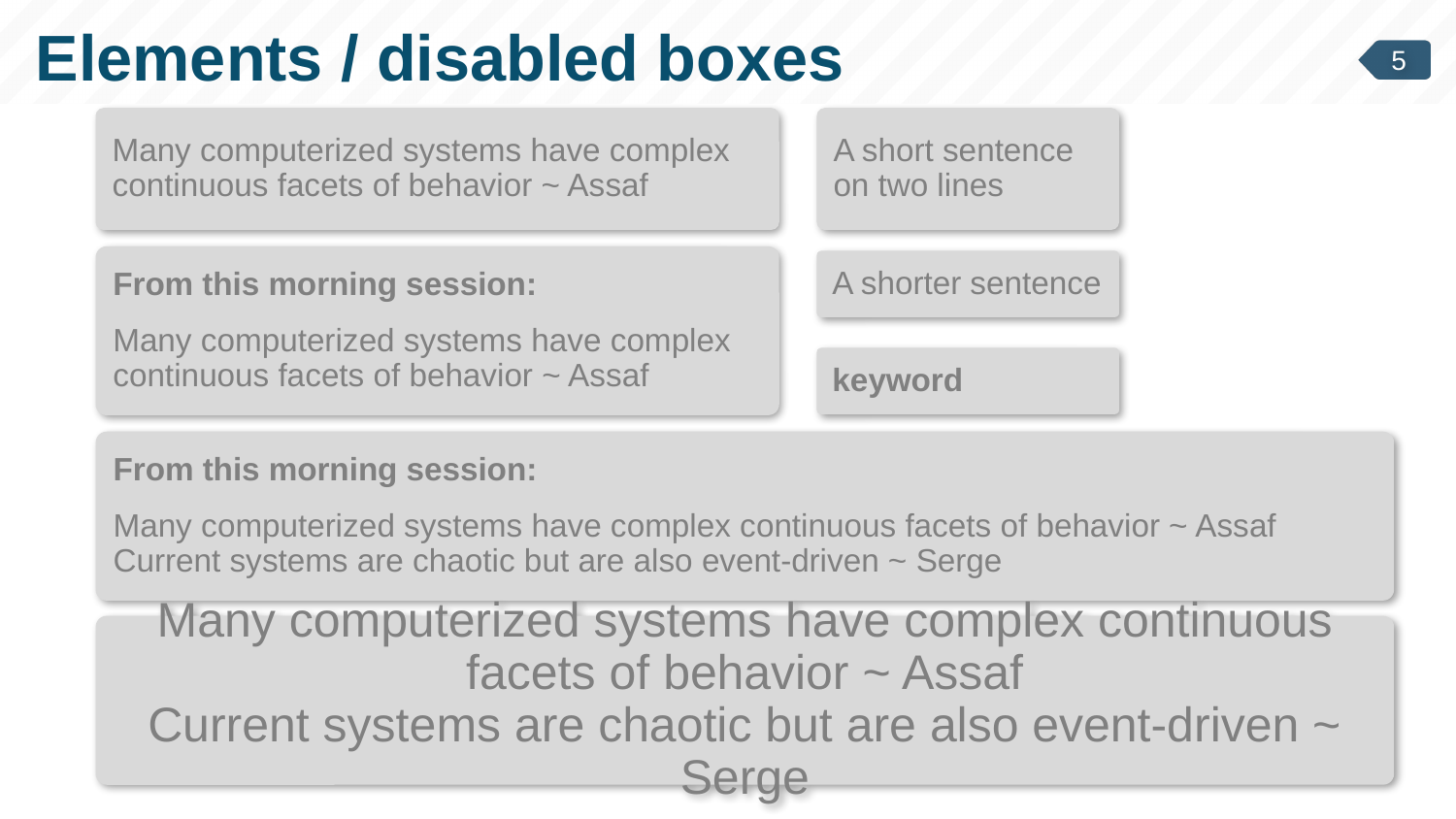

# Elements / disabled boxes
Many computerized systems have complex continuous facets of behavior ~ Assaf
A short sentence on two lines
From this morning session:
Many computerized systems have complex continuous facets of behavior ~ Assaf
A shorter sentence
keyword
From this morning session:
Many computerized systems have complex continuous facets of behavior ~ Assaf
Current systems are chaotic but are also event-driven ~ Serge
Many computerized systems have complex continuous facets of behavior ~ Assaf
Current systems are chaotic but are also event-driven ~ Serge